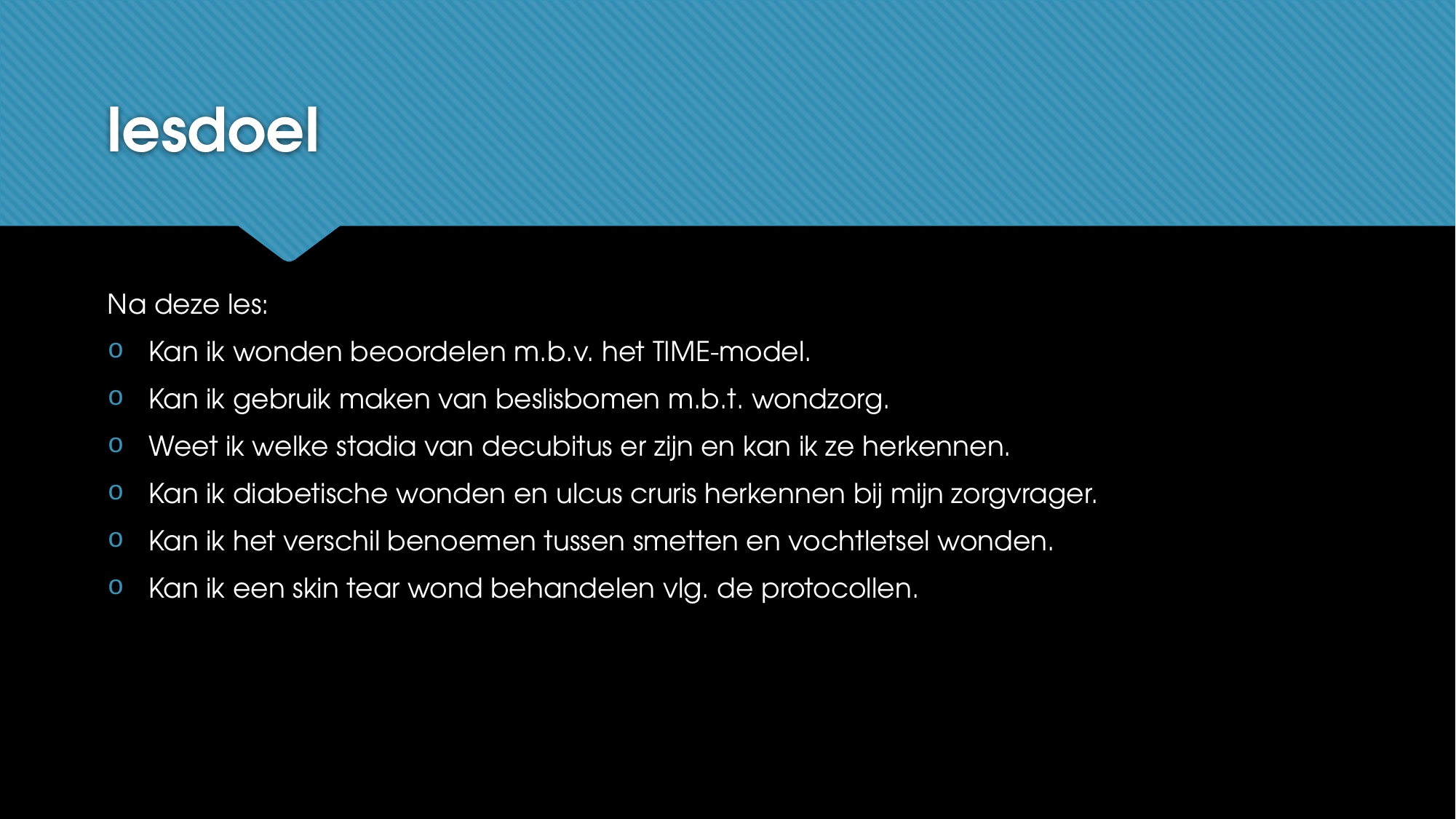

# lesdoel
Na deze les:
Kan ik wonden beoordelen m.b.v. het TIME-model.
Kan ik gebruik maken van beslisbomen m.b.t. wondzorg.
Weet ik welke stadia van decubitus er zijn en kan ik ze herkennen.
Kan ik diabetische wonden en ulcus cruris herkennen bij mijn zorgvrager.
Kan ik het verschil benoemen tussen smetten en vochtletsel wonden.
Kan ik een skin tear wond behandelen vlg. de protocollen.